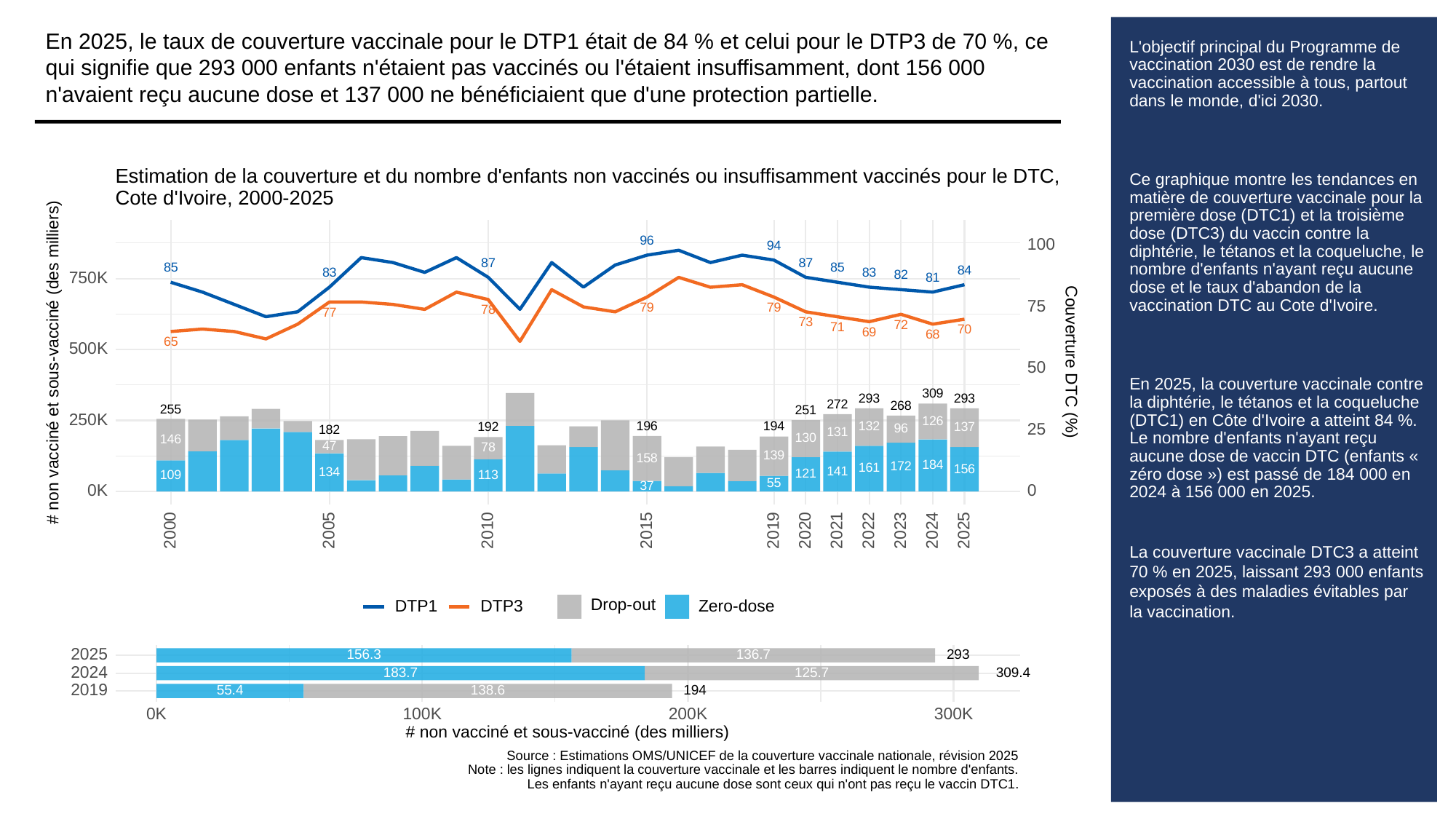

En 2025, le taux de couverture vaccinale pour le DTP1 était de 84 % et celui pour le DTP3 de 70 %, ce qui signifie que 293 000 enfants n'étaient pas vaccinés ou l'étaient insuffisamment, dont 156 000 n'avaient reçu aucune dose et 137 000 ne bénéficiaient que d'une protection partielle.
# L'objectif principal du Programme de vaccination 2030 est de rendre la vaccination accessible à tous, partout dans le monde, d'ici 2030.

Ce graphique montre les tendances en matière de couverture vaccinale pour la première dose (DTC1) et la troisième dose (DTC3) du vaccin contre la diphtérie, le tétanos et la coqueluche, le nombre d'enfants n'ayant reçu aucune dose et le taux d'abandon de la vaccination DTC au Cote d'Ivoire.

En 2025, la couverture vaccinale contre la diphtérie, le tétanos et la coqueluche (DTC1) en Côte d'Ivoire a atteint 84 %. Le nombre d'enfants n'ayant reçu aucune dose de vaccin DTC (enfants « zéro dose ») est passé de 184 000 en 2024 à 156 000 en 2025.

La couverture vaccinale DTC3 a atteint 70 % en 2025, laissant 293 000 enfants exposés à des maladies évitables par la vaccination.

Estimation de la couverture et du nombre d'enfants non vaccinés ou insuffisamment vaccinés pour le DTC,
Cote d'Ivoire, 2000-2025

96
100
94

87
87
85
85
84
83
83
82
750K
81

75
79
79
78
77

73
72
71
70
69
68
65
500K

# non vacciné et sous-vacciné (des milliers)
Couverture DTC (%)
50

309

293
293
272
268

255
251

250K

126

196
132
194
137
192
25
96
182

131

130
146

47

78

139

158

184
172
161
156

141
134
121

113
109

55

37
0K
0

2023
2000
2005
2010
2015
2019
2020
2021
2022
2024
2025

Drop-out
DTP3
Zero-dose
DTP1

2025
156.3
136.7
293

2024
183.7
309.4
125.7

2019
138.6
194
55.4

300K
0K
100K
200K
# non vacciné et sous-vacciné (des milliers)
Source : Estimations OMS/UNICEF de la couverture vaccinale nationale, révision 2025
Note : les lignes indiquent la couverture vaccinale et les barres indiquent le nombre d'enfants.
Les enfants n'ayant reçu aucune dose sont ceux qui n'ont pas reçu le vaccin DTC1.